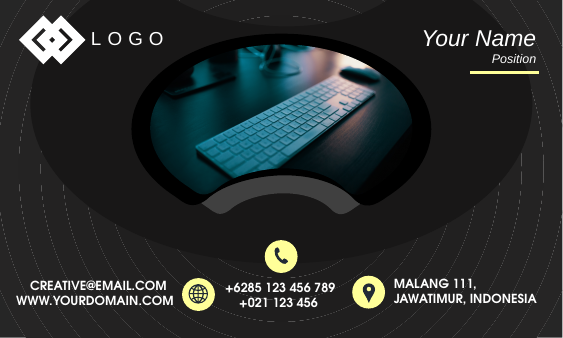

Your Name
Position
LOGO

MALANG 111,
JAWATIMUR, INDONESIA
CREATIVE@EMAIL.COM
WWW.YOURDOMAIN.COM
+6285 123 456 789
+021 123 456